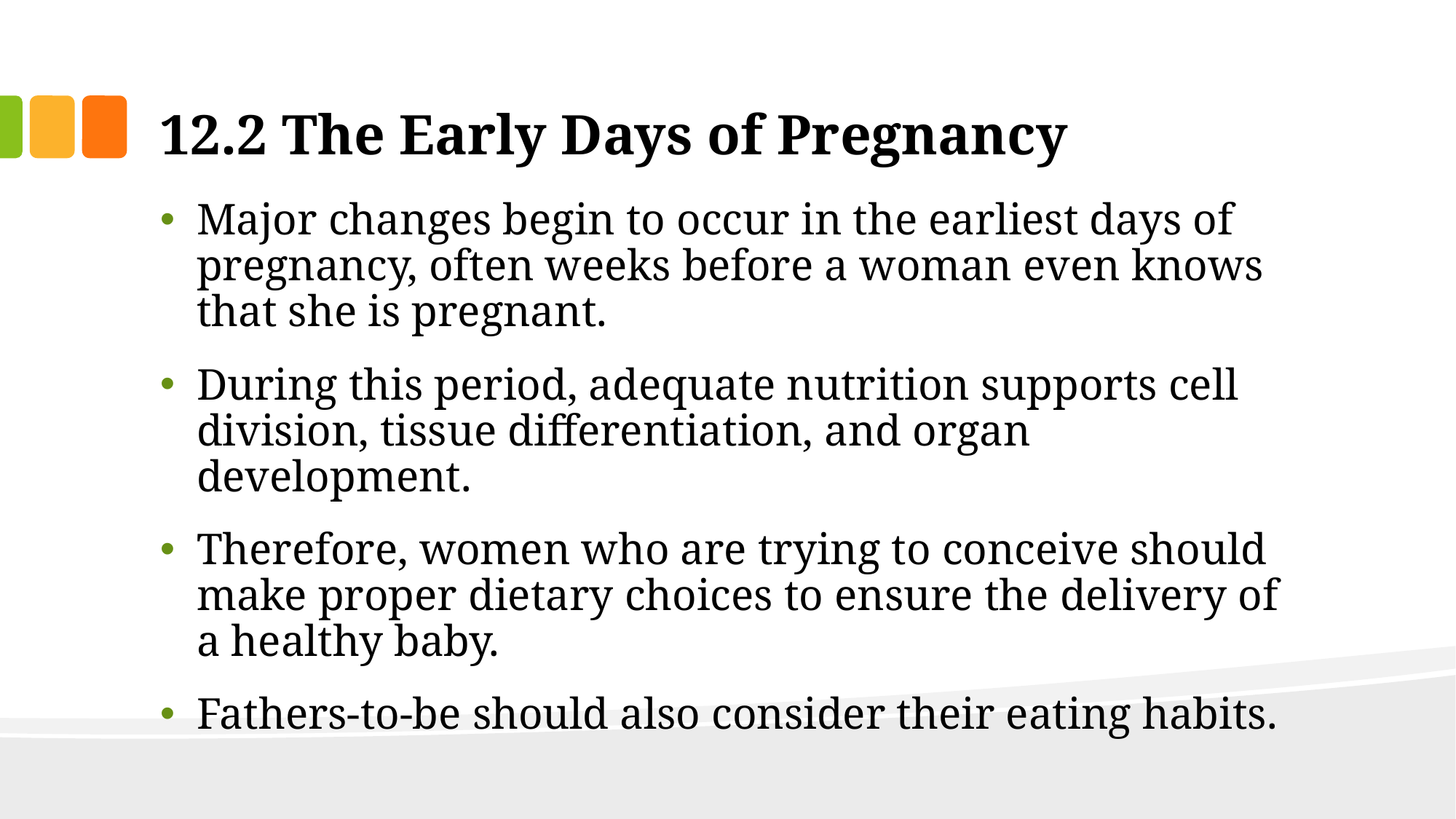

# 12.2 The Early Days of Pregnancy
Major changes begin to occur in the earliest days of pregnancy, often weeks before a woman even knows that she is pregnant.
During this period, adequate nutrition supports cell division, tissue differentiation, and organ development.
Therefore, women who are trying to conceive should make proper dietary choices to ensure the delivery of a healthy baby.
Fathers-to-be should also consider their eating habits.